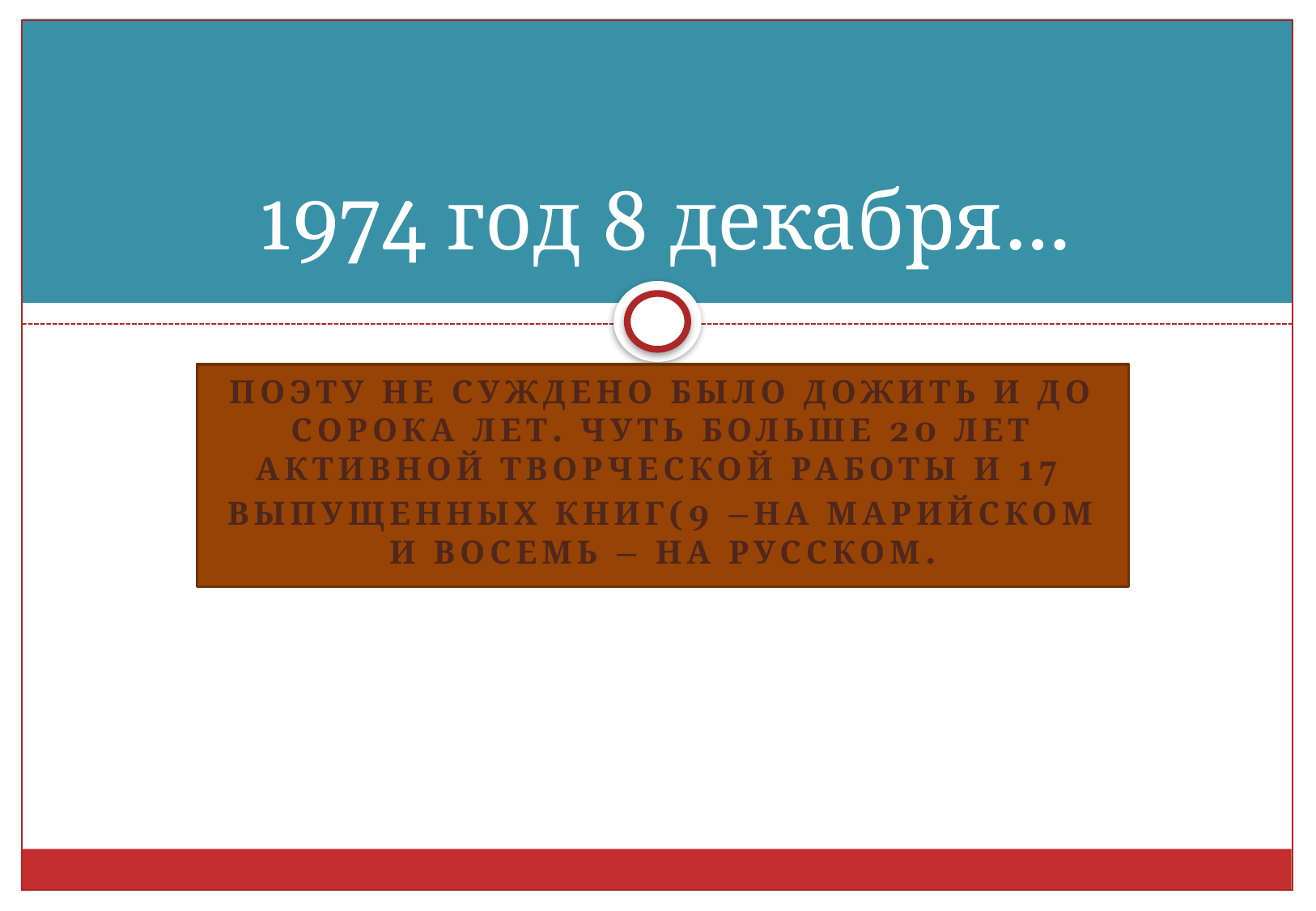

# 1974 год 8 декабря…
Поэту не суждено было дожить и до сорока лет. Чуть больше 20 лет активной творческой работы и 17
Выпущенных книг(9 –на марийском и восемь – на русском.